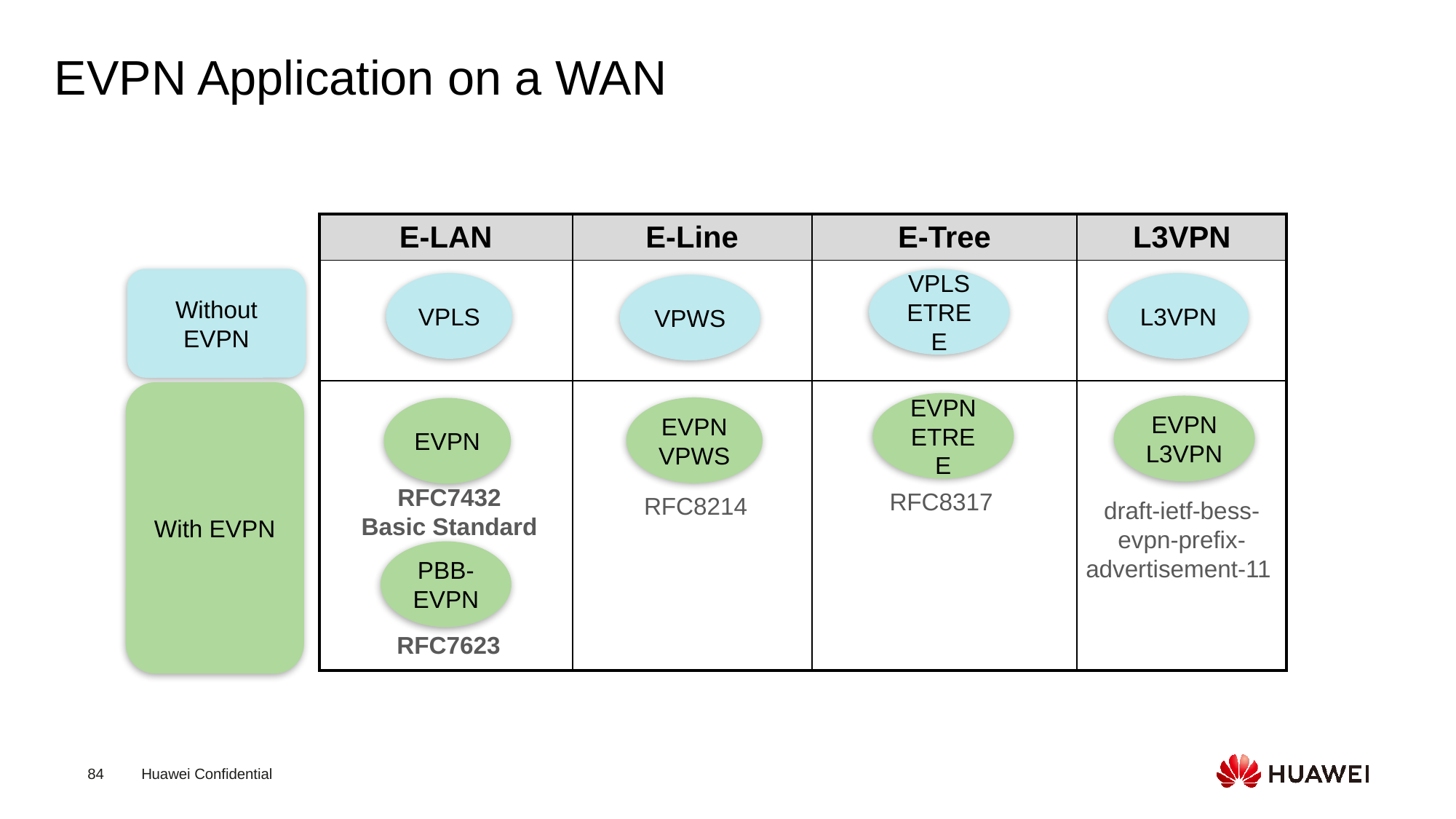

# EVPN Application on a WAN
| E-LAN | E-Line | E-Tree | L3VPN |
| --- | --- | --- | --- |
|  |  |  |  |
|  |  |  |  |
Without EVPN
VPLS
ETREE
VPLS
L3VPN
VPWS
With EVPN
EVPN
ETREE
EVPN
L3VPN
EVPN
VPWS
EVPN
RFC7432
Basic Standard
RFC8317
RFC8214
draft-ietf-bess-evpn-prefix-advertisement-11
PBB-EVPN
RFC7623